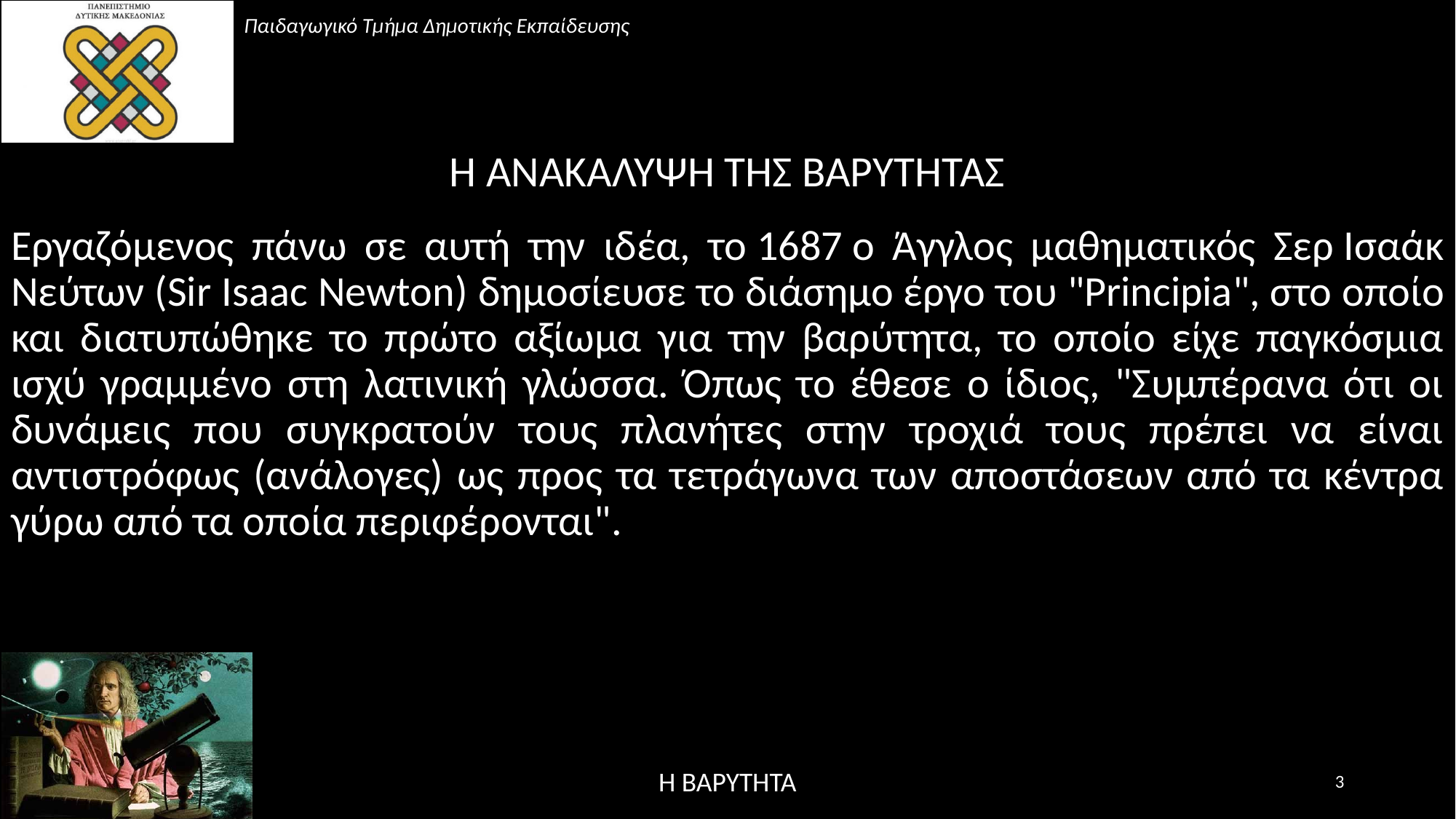

Η ΑΝΑΚΑΛΥΨΗ ΤΗΣ ΒΑΡΥΤΗΤΑΣ
Εργαζόμενος πάνω σε αυτή την ιδέα, το 1687 ο Άγγλος μαθηματικός Σερ Ισαάκ Νεύτων (Sir Isaac Newton) δημοσίευσε το διάσημο έργο του "Principia", στο οποίο και διατυπώθηκε το πρώτο αξίωμα για την βαρύτητα, το οποίο είχε παγκόσμια ισχύ γραμμένο στη λατινική γλώσσα. Όπως το έθεσε ο ίδιος, "Συμπέρανα ότι οι δυνάμεις που συγκρατούν τους πλανήτες στην τροχιά τους πρέπει να είναι αντιστρόφως (ανάλογες) ως προς τα τετράγωνα των αποστάσεων από τα κέντρα γύρω από τα οποία περιφέρονται".
Η ΒΑΡΥΤΗΤΑ
3